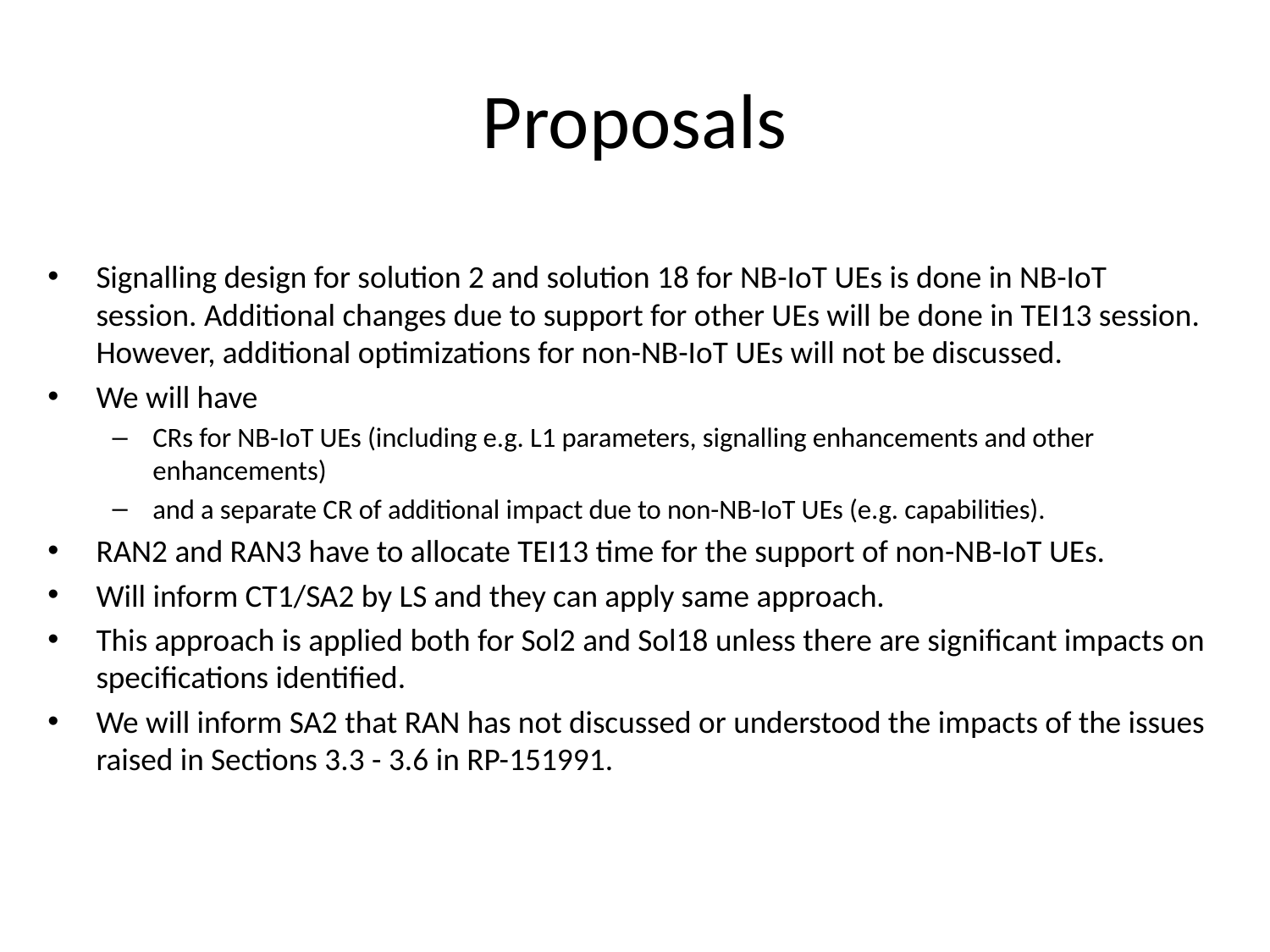

# Proposals

Signalling design for solution 2 and solution 18 for NB-IoT UEs is done in NB-IoT session. Additional changes due to support for other UEs will be done in TEI13 session.  However, additional optimizations for non-NB-IoT UEs will not be discussed.
We will have
CRs for NB-IoT UEs (including e.g. L1 parameters, signalling enhancements and other enhancements)
and a separate CR of additional impact due to non-NB-IoT UEs (e.g. capabilities).
RAN2 and RAN3 have to allocate TEI13 time for the support of non-NB-IoT UEs.
Will inform CT1/SA2 by LS and they can apply same approach.
This approach is applied both for Sol2 and Sol18 unless there are significant impacts on specifications identified.
We will inform SA2 that RAN has not discussed or understood the impacts of the issues raised in Sections 3.3 - 3.6 in RP-151991.